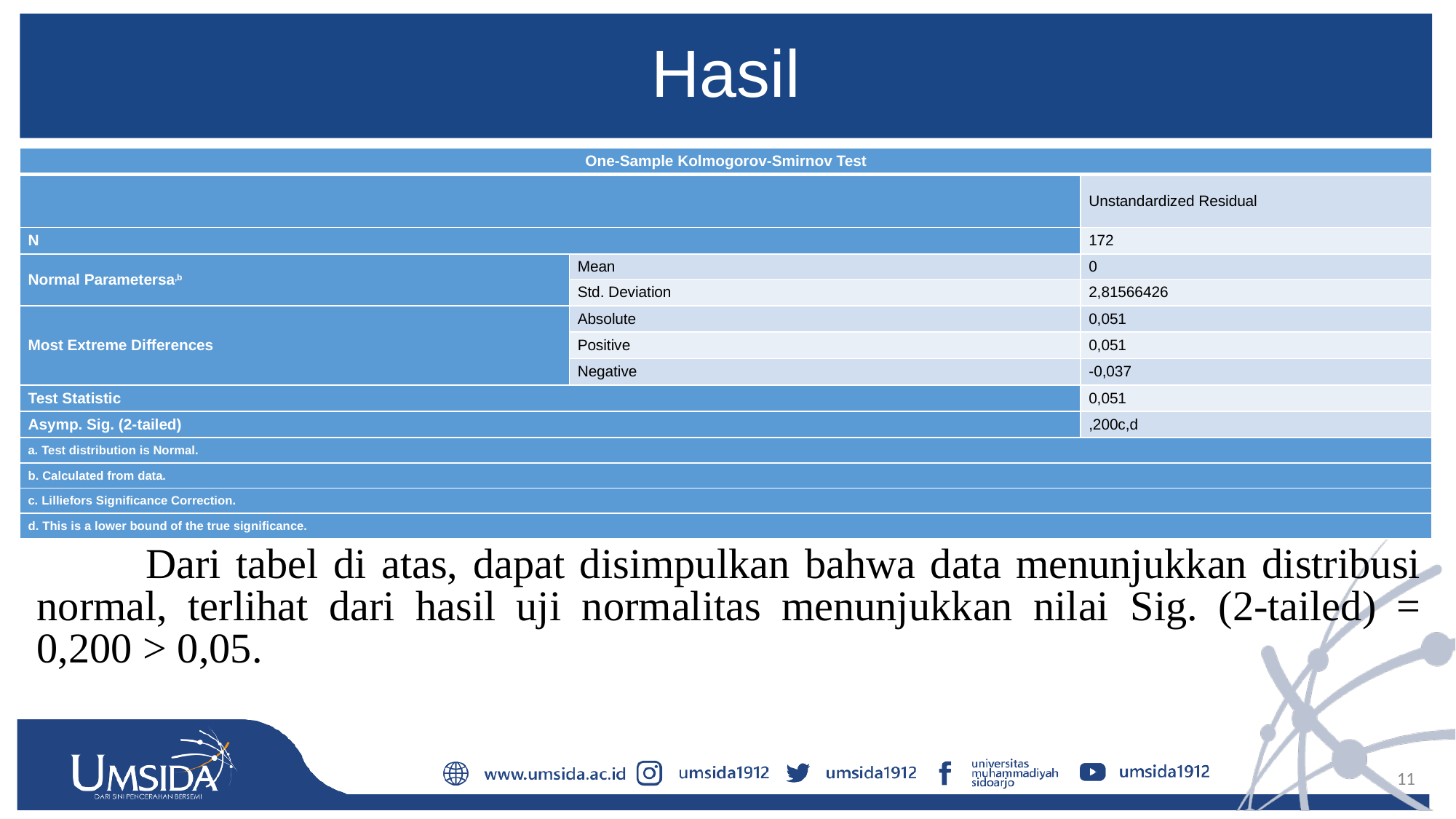

# Hasil

| One-Sample Kolmogorov-Smirnov Test |  |  |
| --- | --- | --- |
|  |  | Unstandardized Residual |
| N |  | 172 |
| Normal Parametersa,b | Mean | 0 |
|  | Std. Deviation | 2,81566426 |
| Most Extreme Differences | Absolute | 0,051 |
|  | Positive | 0,051 |
|  | Negative | -0,037 |
| Test Statistic |  | 0,051 |
| Asymp. Sig. (2-tailed) |  | ,200c,d |
| a. Test distribution is Normal. |  |  |
| b. Calculated from data. |  |  |
| c. Lilliefors Significance Correction. |  |  |
| d. This is a lower bound of the true significance. |  |  |
	Dari tabel di atas, dapat disimpulkan bahwa data menunjukkan distribusi normal, terlihat dari hasil uji normalitas menunjukkan nilai Sig. (2-tailed) = 0,200 > 0,05.